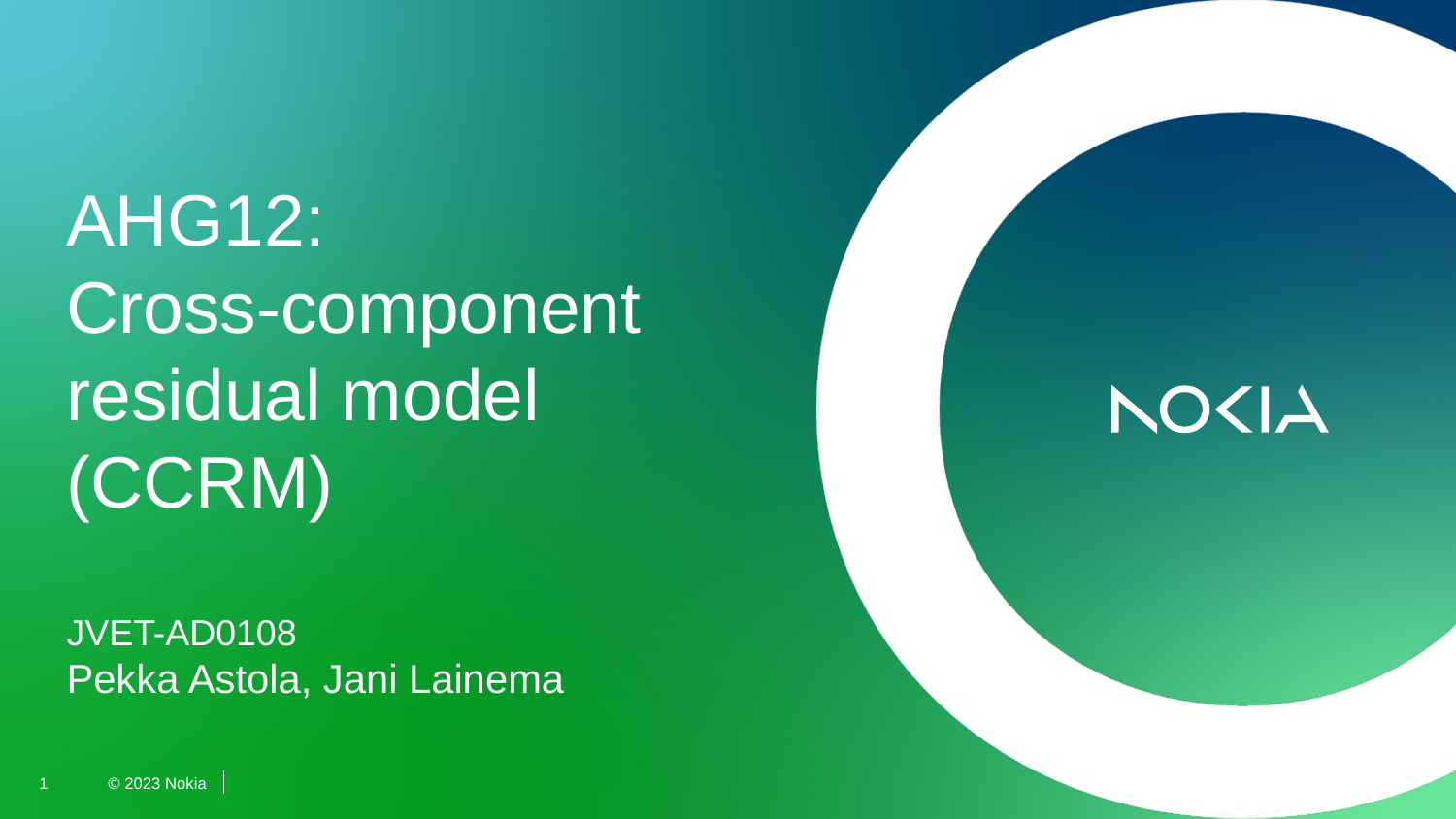

# AHG12: Cross-component residual model (CCRM) JVET-AD0108 Pekka Astola, Jani Lainema